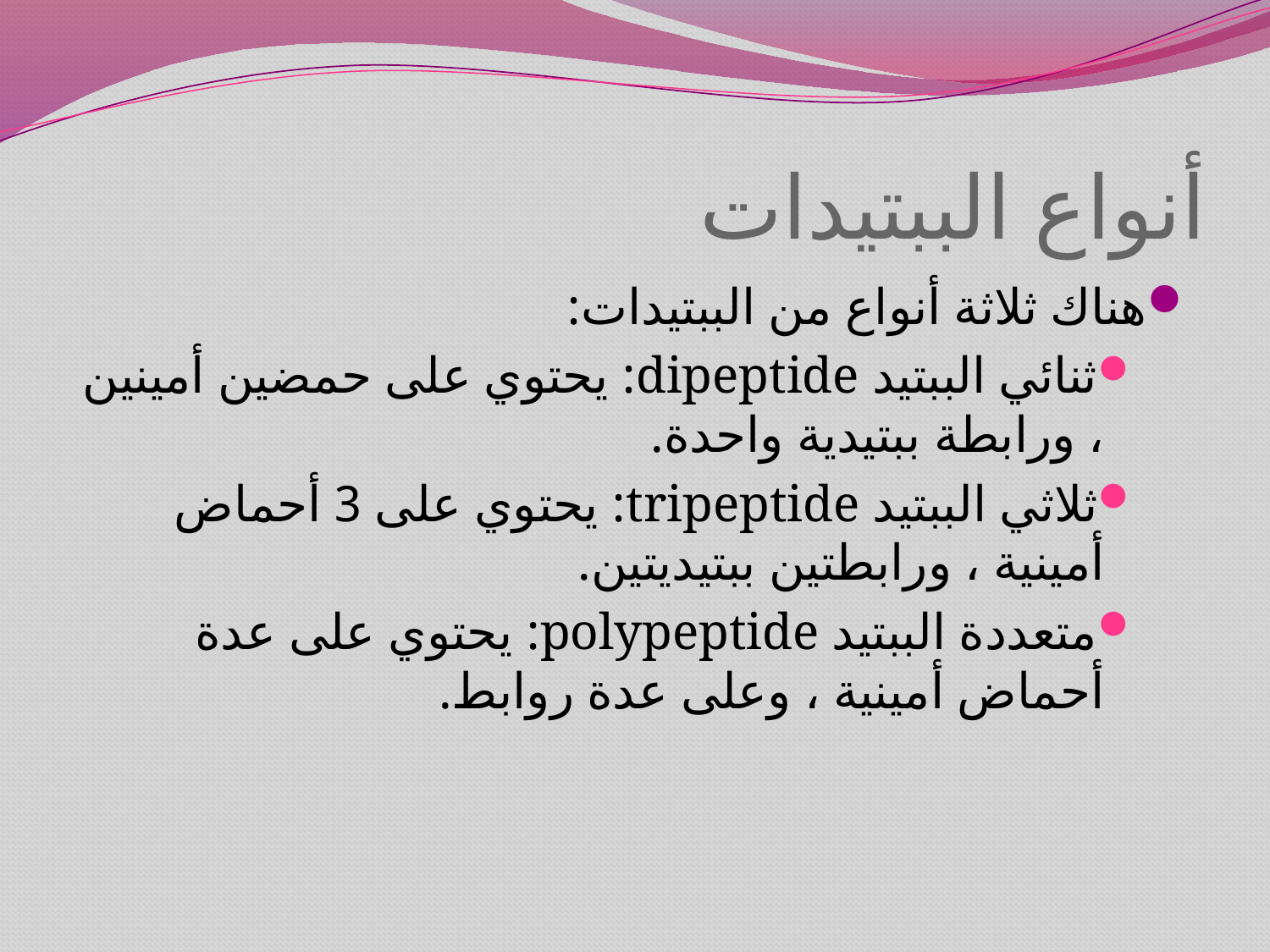

# أنواع الببتيدات
هناك ثلاثة أنواع من الببتيدات:
ثنائي الببتيد dipeptide: يحتوي على حمضين أمينين ، ورابطة ببتيدية واحدة.
ثلاثي الببتيد tripeptide: يحتوي على 3 أحماض أمينية ، ورابطتين ببتيديتين.
متعددة الببتيد polypeptide: يحتوي على عدة أحماض أمينية ، وعلى عدة روابط.